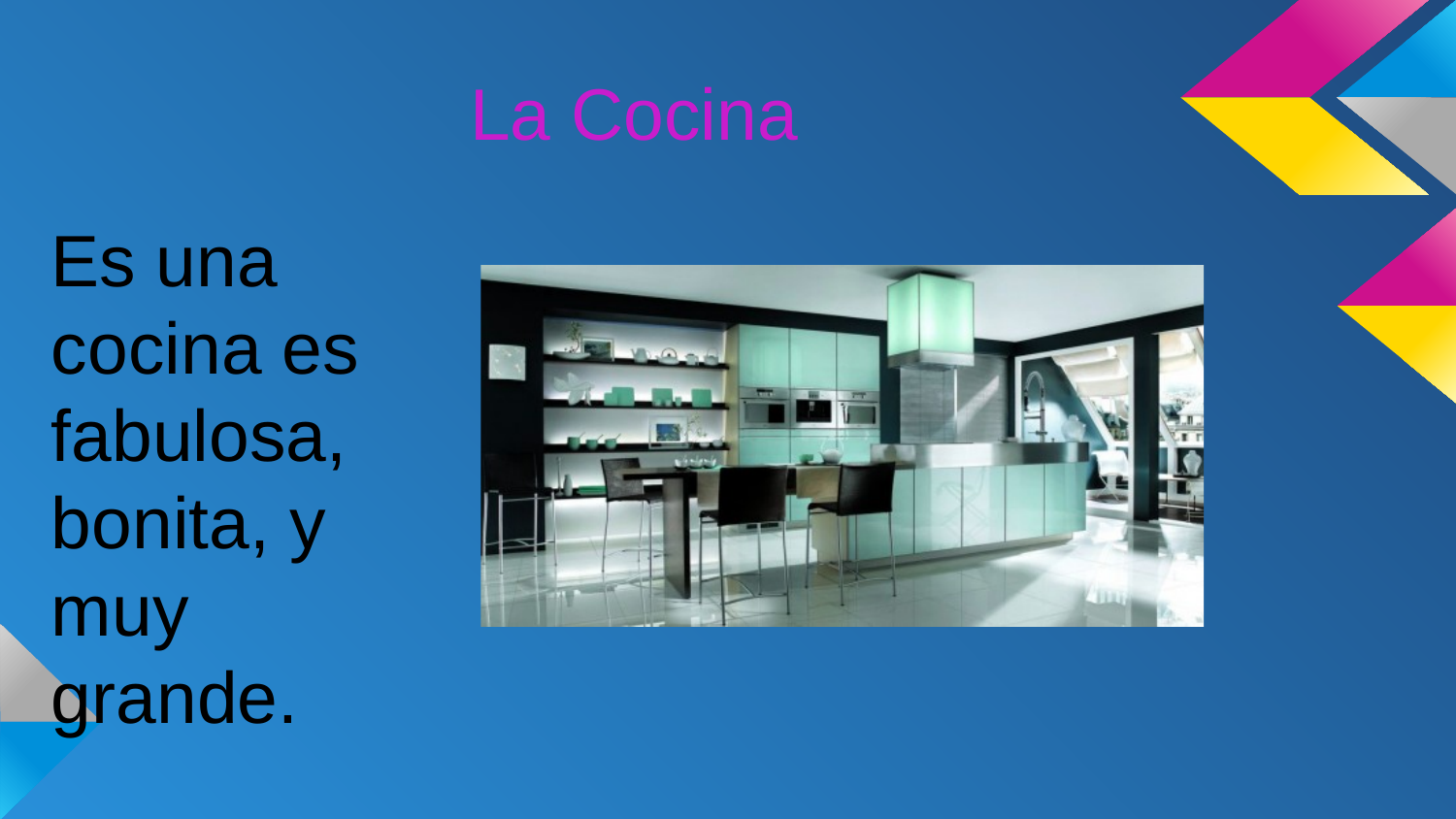

# La Cocina

Es una cocina es
fabulosa, bonita, y
muy grande.